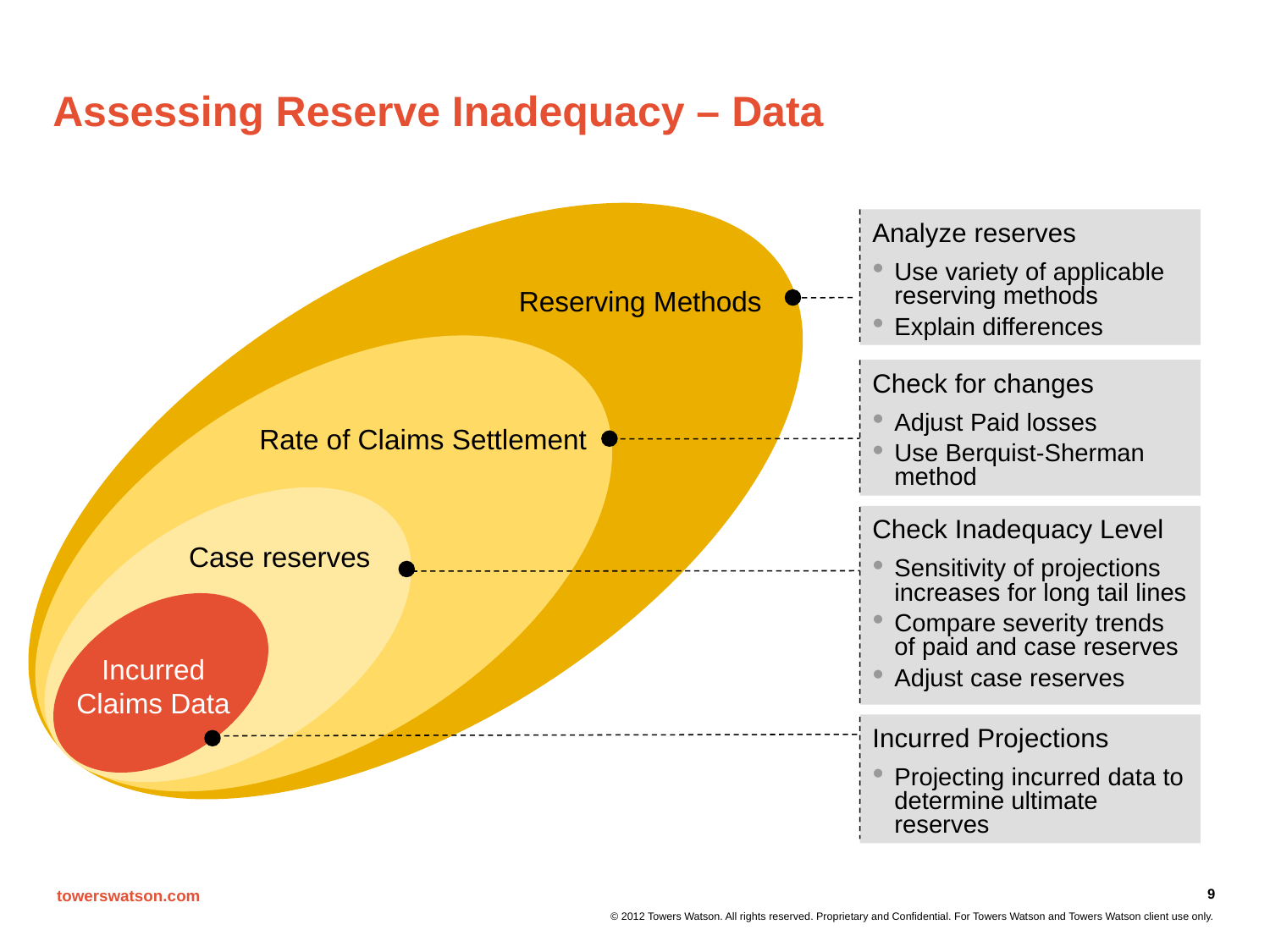

# Assessing Reserve Inadequacy – Data

Analyze reserves
Use variety of applicable reserving methods
Explain differences

Reserving Methods

Check for changes
Adjust Paid losses
Use Berquist-Sherman method

Rate of Claims Settlement

Check Inadequacy Level
Sensitivity of projections increases for long tail lines
Compare severity trends of paid and case reserves
Adjust case reserves

Case reserves

Incurred Claims Data
Incurred Projections
Projecting incurred data to determine ultimate reserves

9